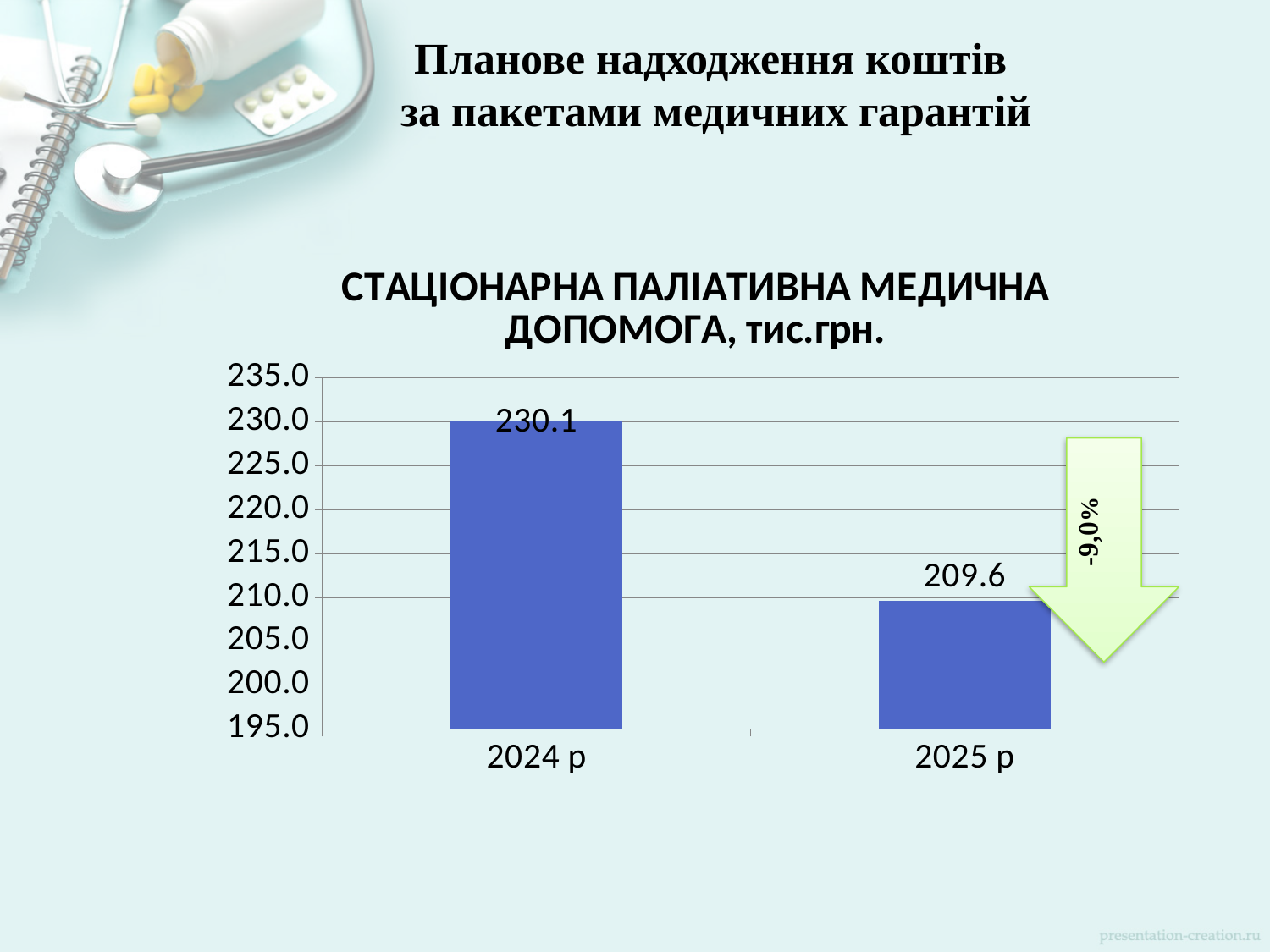

Планове надходження коштів
за пакетами медичних гарантій

### Chart: СТАЦІОНАРНА ПАЛІАТИВНА МЕДИЧНА ДОПОМОГА, тис.грн.

| Category | ХІРУРГІЧНІ ОПЕРАЦІЇ ДОРОСЛИМ ТА ДІТЯМ, тис.грн. |
|---|---|
| 2024 р | 230.1 |
| 2025 р | 209.6 |